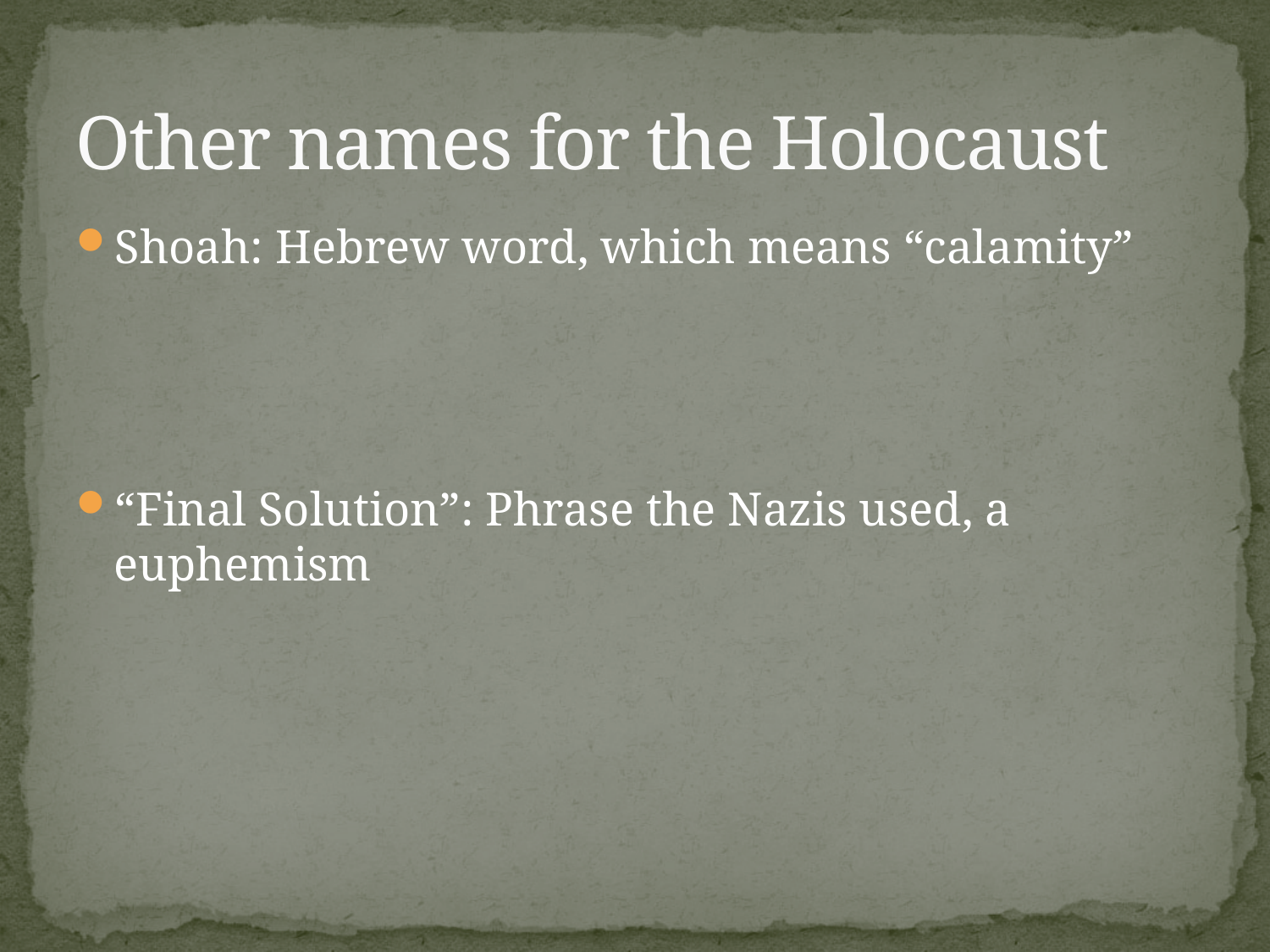

# Other names for the Holocaust
Shoah: Hebrew word, which means “calamity”

“Final Solution”: Phrase the Nazis used, a euphemism